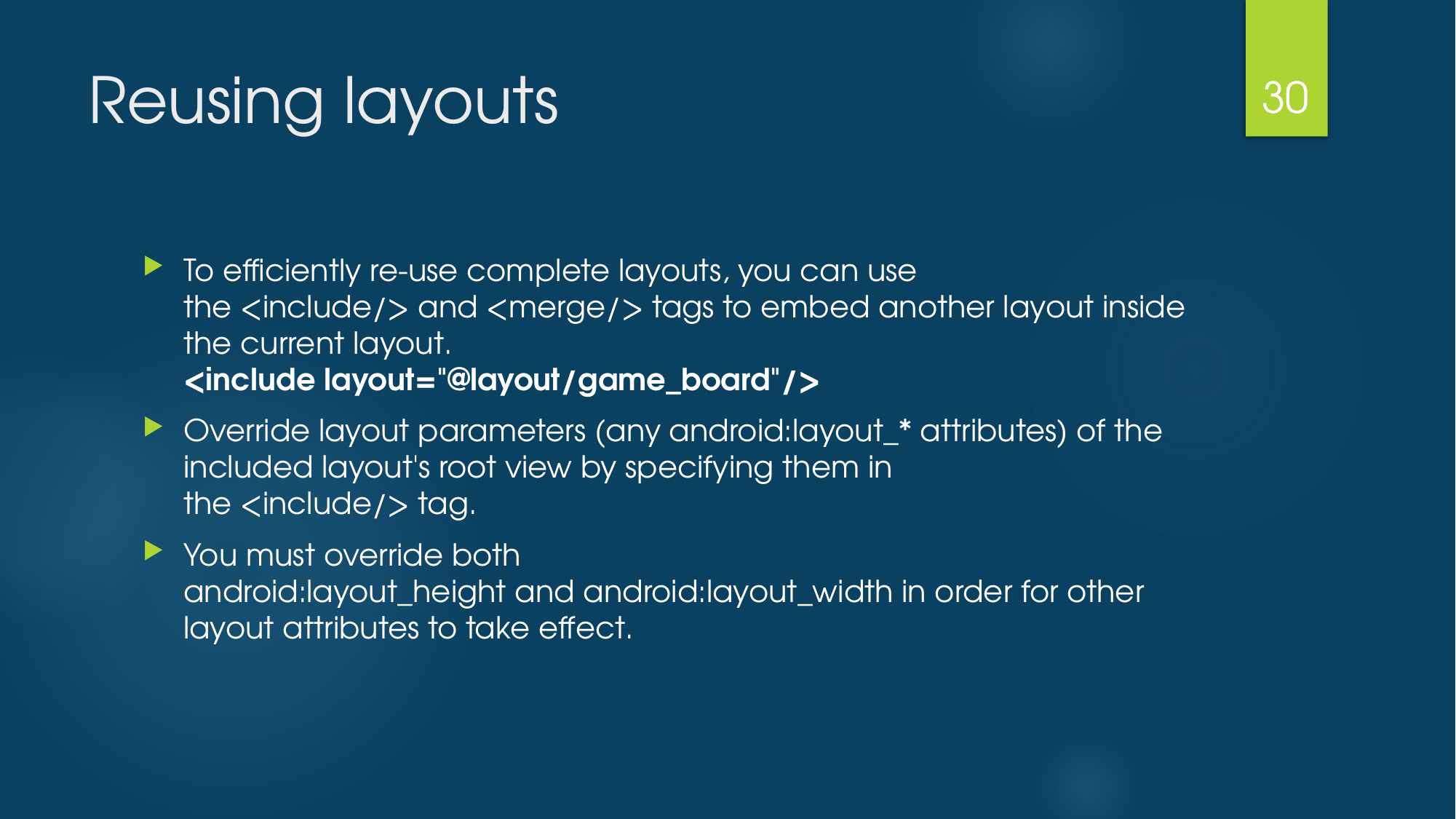

30
# Reusing layouts
To efficiently re-use complete layouts, you can use the <include/> and <merge/> tags to embed another layout inside the current layout.
<include layout="@layout/game_board"/>
Override layout parameters (any android:layout_* attributes) of the included layout's root view by specifying them in the <include/> tag.
You must override both android:layout_height and android:layout_width in order for other layout attributes to take effect.